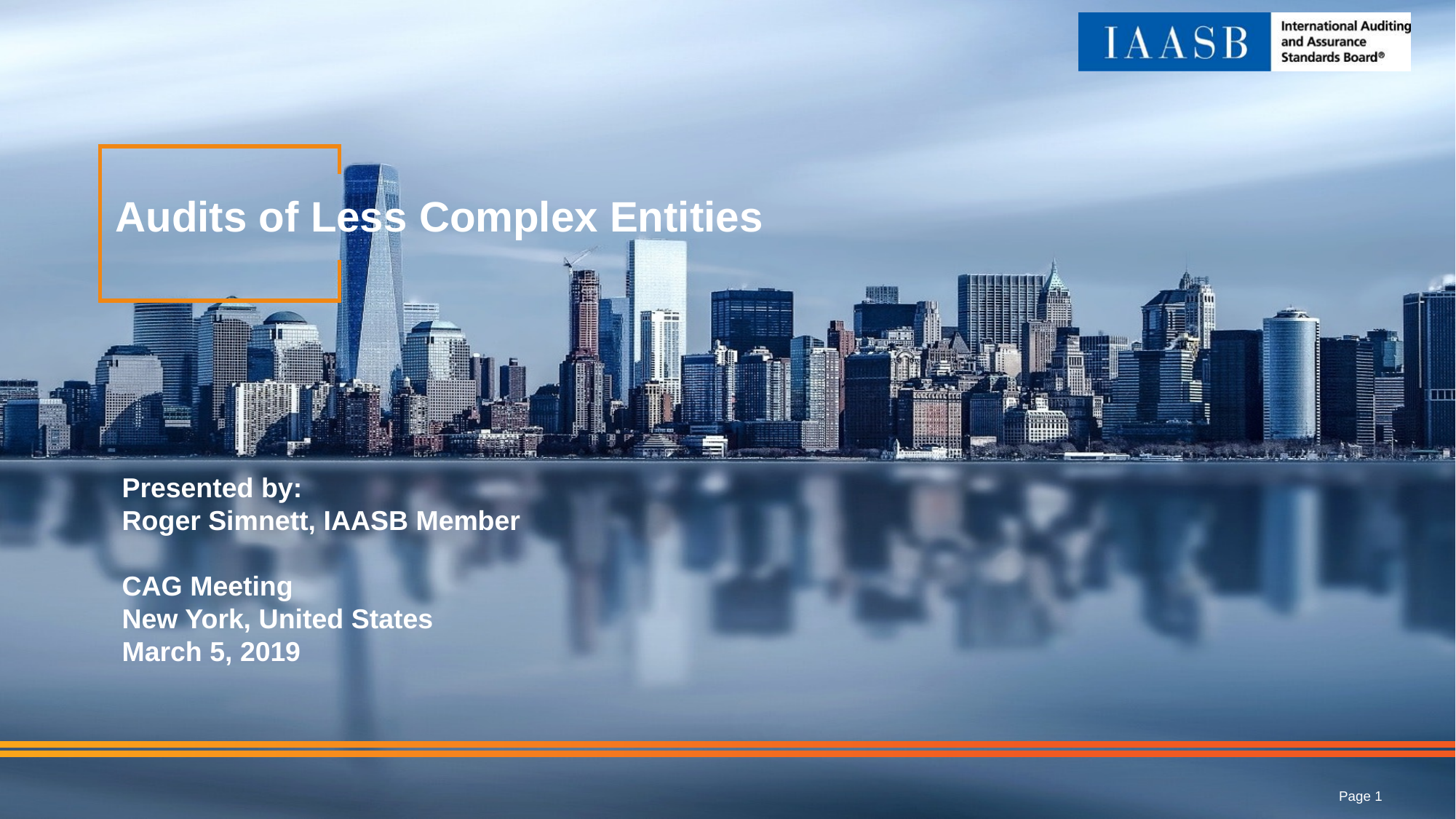

Audits of Less Complex Entities
Presented by:
Roger Simnett, IAASB Member

CAG Meeting
New York, United States
March 5, 2019
Page 1